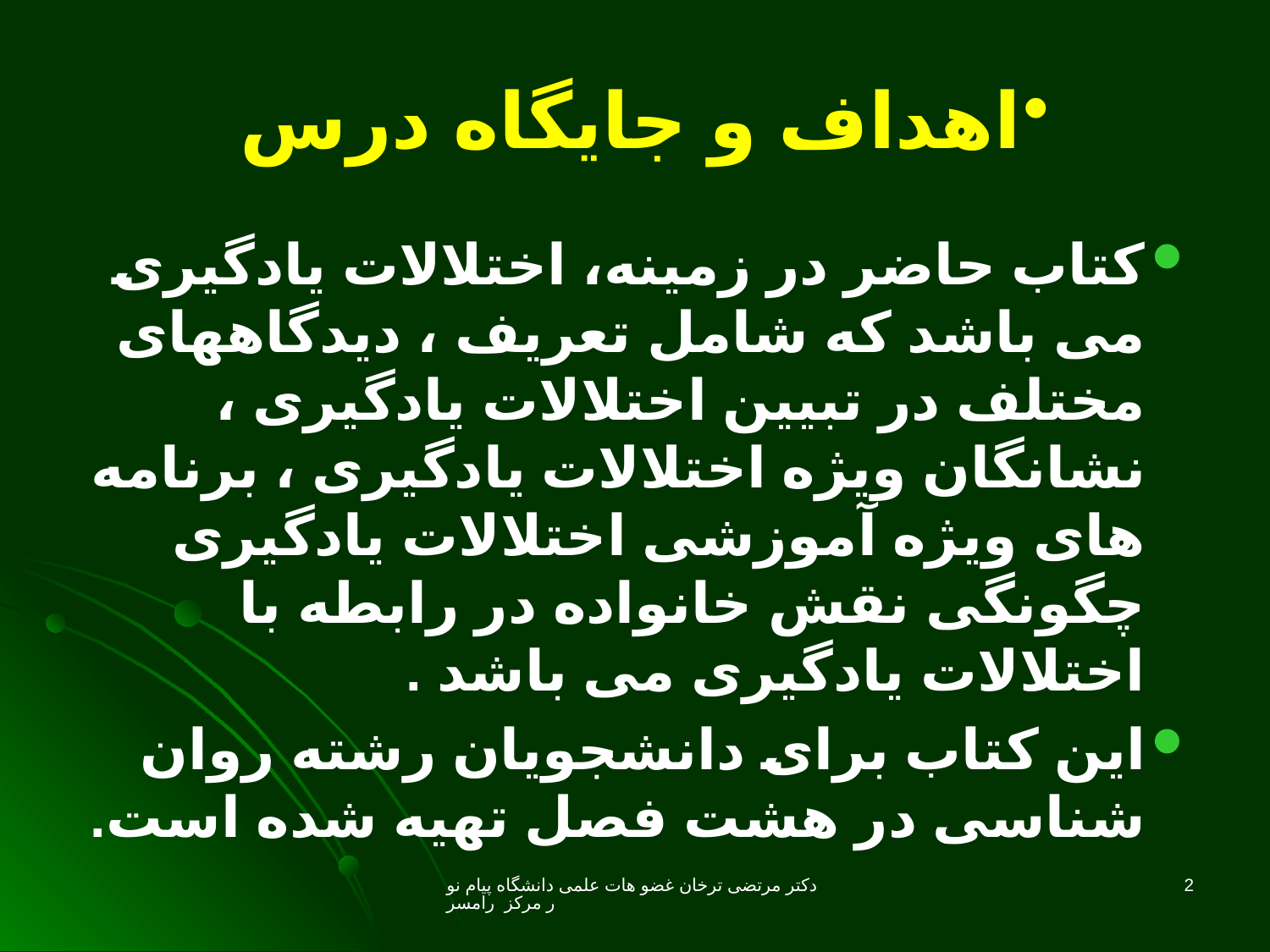

# اهداف و جایگاه درس
کتاب حاضر در زمینه، اختلالات یادگیری می باشد که شامل تعریف ، دیدگاههای مختلف در تبیین اختلالات یادگیری ، نشانگان ویژه اختلالات یادگیری ، برنامه های ویژه آموزشی اختلالات یادگیری چگونگی نقش خانواده در رابطه با اختلالات یادگیری می باشد .
این کتاب برای دانشجویان رشته روان شناسی در هشت فصل تهیه شده است.
دکتر مرتضی ترخان غضو هات علمی دانشگاه پیام نور مرکز رامسر
2